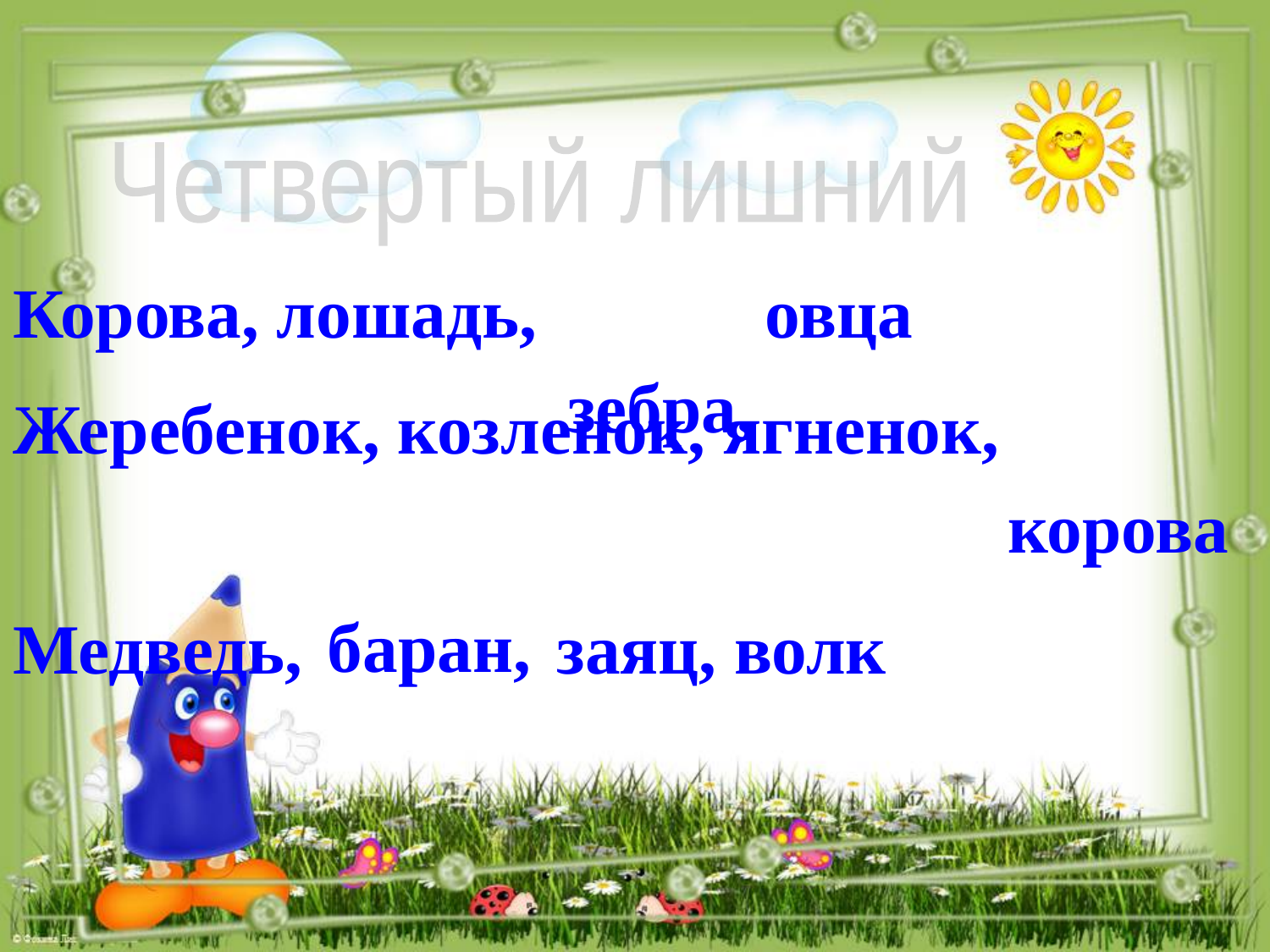

#
Четвертый лишний
Корова, лошадь,             овца
Жеребенок, козленок, ягненок,
Медведь,            заяц, волк

зебра,
корова

баран,